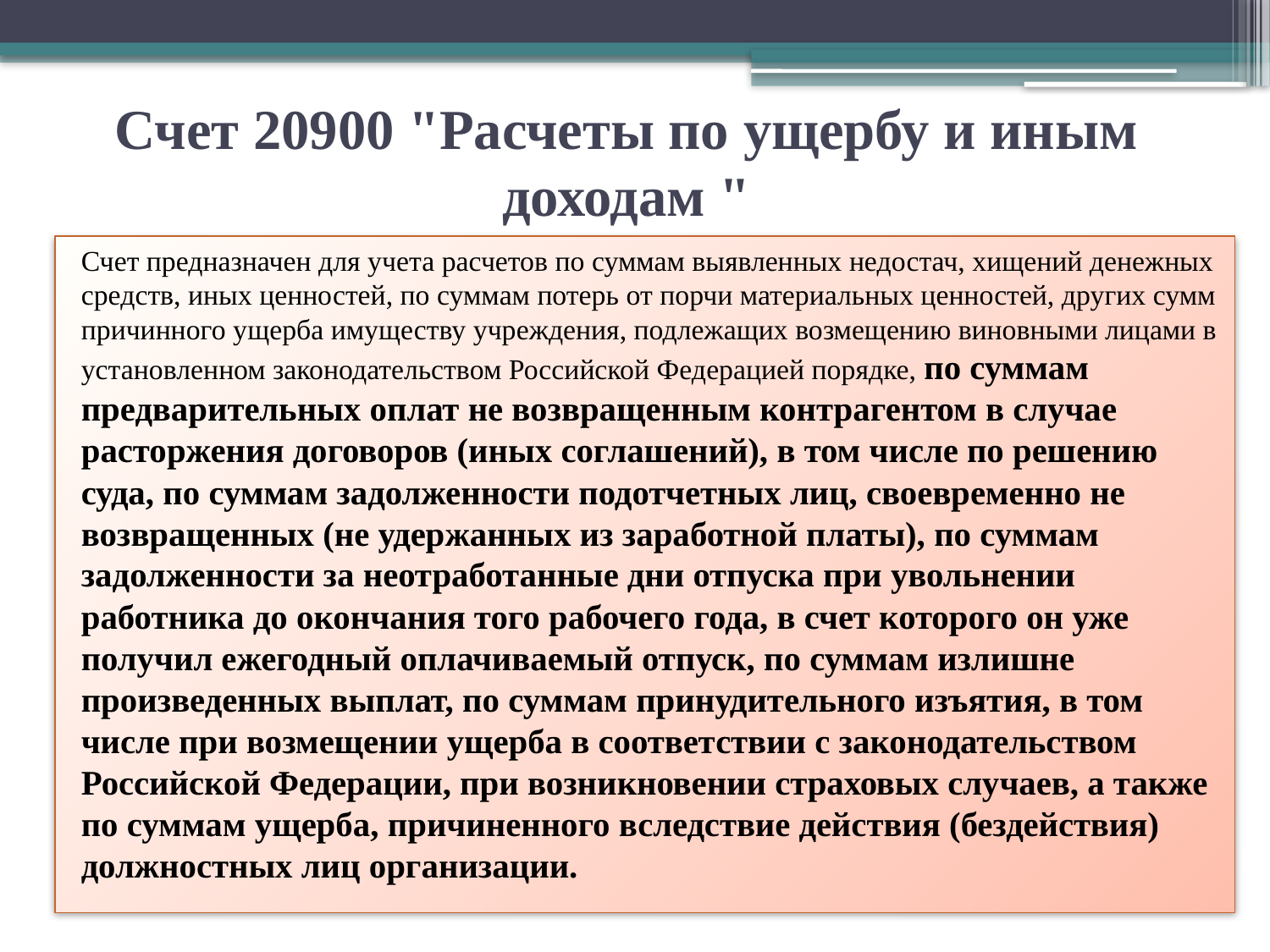

# Счет 20900 "Расчеты по ущербу и иным доходам "
	Счет предназначен для учета расчетов по суммам выявленных недостач, хищений денежных средств, иных ценностей, по суммам потерь от порчи материальных ценностей, других сумм причинного ущерба имуществу учреждения, подлежащих возмещению виновными лицами в установленном законодательством Российской Федерацией порядке, по суммам предварительных оплат не возвращенным контрагентом в случае расторжения договоров (иных соглашений), в том числе по решению суда, по суммам задолженности подотчетных лиц, своевременно не возвращенных (не удержанных из заработной платы), по суммам задолженности за неотработанные дни отпуска при увольнении работника до окончания того рабочего года, в счет которого он уже получил ежегодный оплачиваемый отпуск, по суммам излишне произведенных выплат, по суммам принудительного изъятия, в том числе при возмещении ущерба в соответствии с законодательством Российской Федерации, при возникновении страховых случаев, а также по суммам ущерба, причиненного вследствие действия (бездействия) должностных лиц организации.